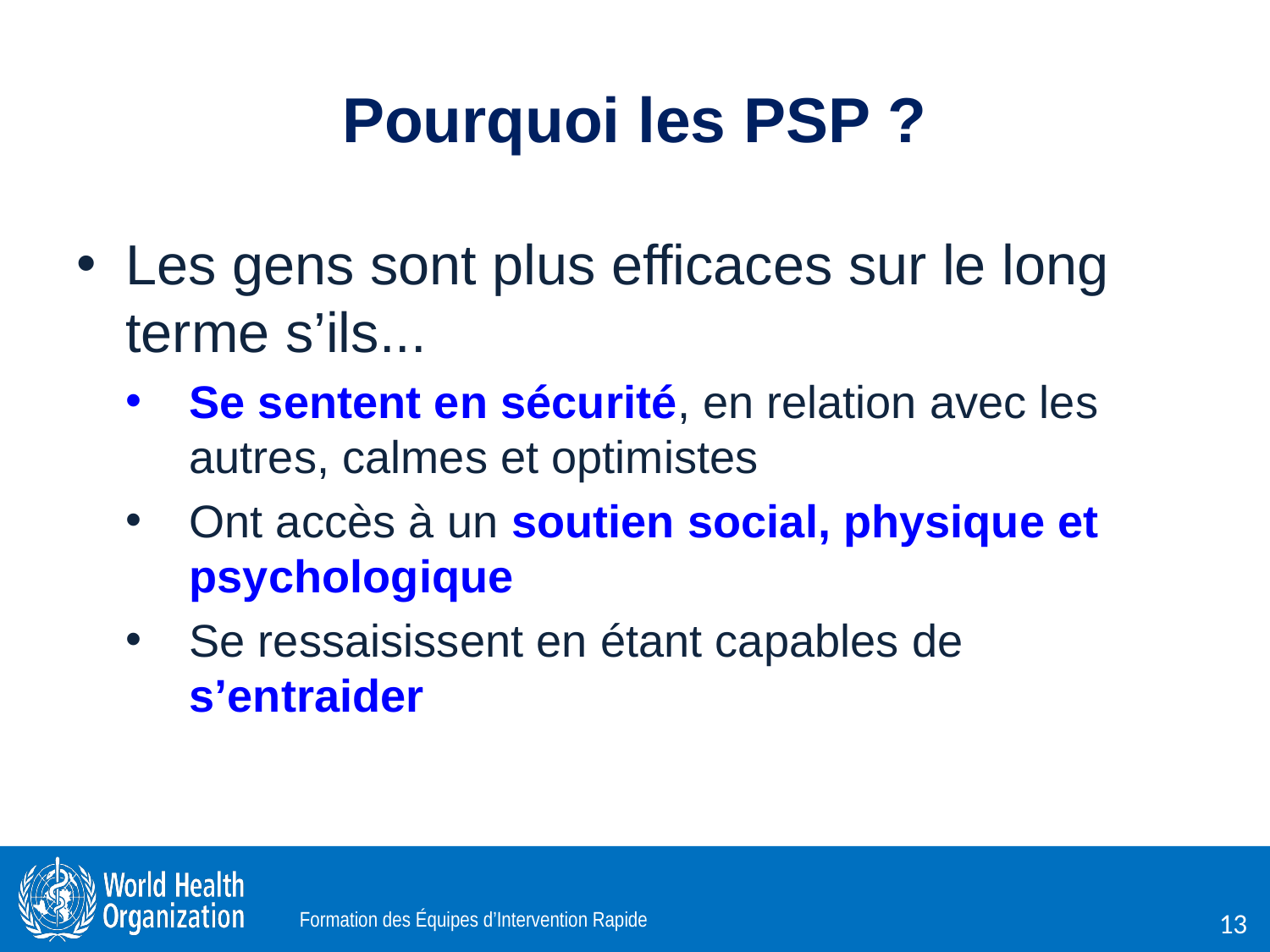

# Pourquoi les PSP ?
Les gens sont plus efficaces sur le long terme s’ils...
Se sentent en sécurité, en relation avec les autres, calmes et optimistes
Ont accès à un soutien social, physique et psychologique
Se ressaisissent en étant capables de s’entraider